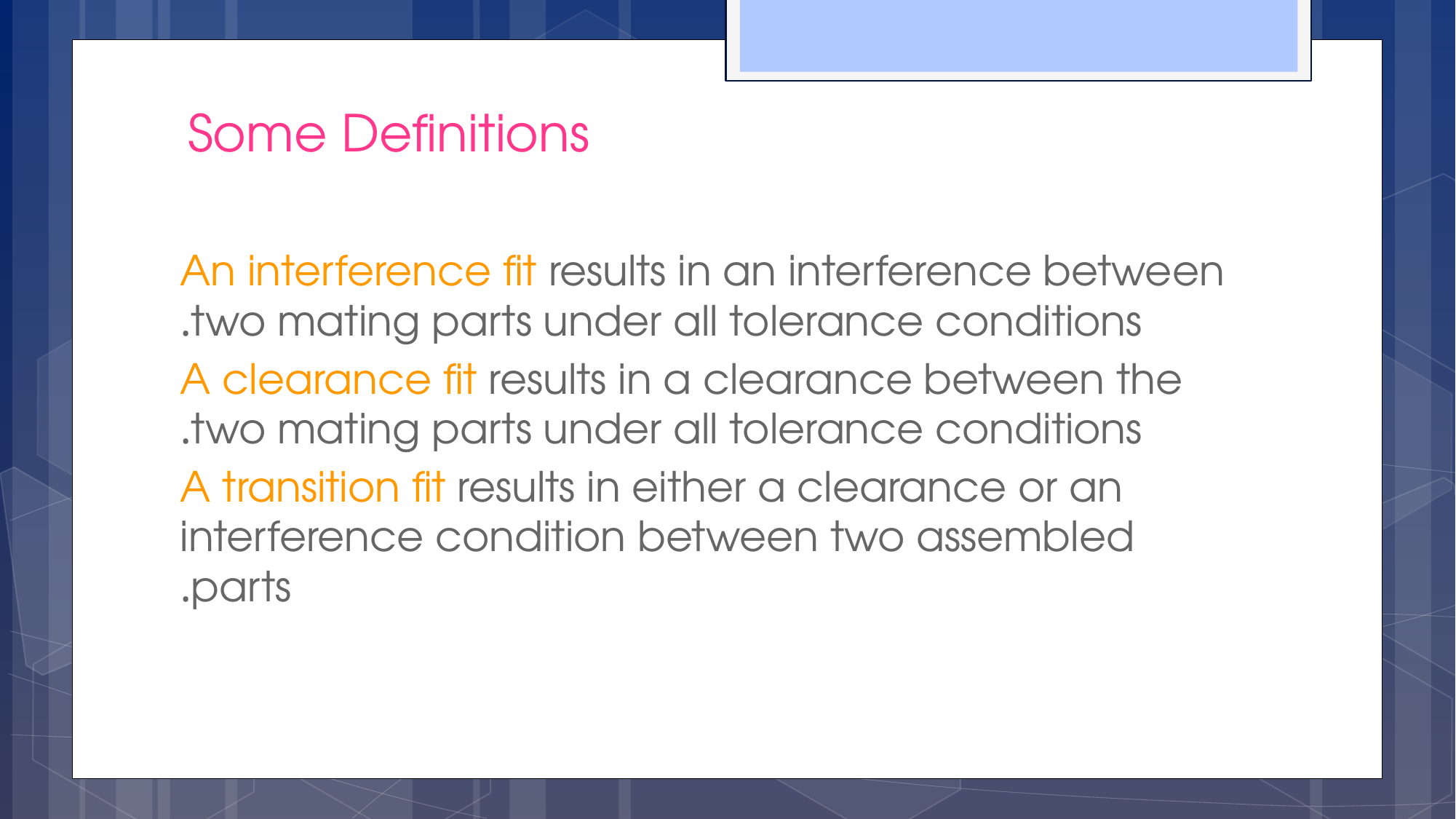

# Some Definitions

An interference fit results in an interference between two mating parts under all tolerance conditions.
A clearance fit results in a clearance between the two mating parts under all tolerance conditions.
A transition fit results in either a clearance or an interference condition between two assembled parts.